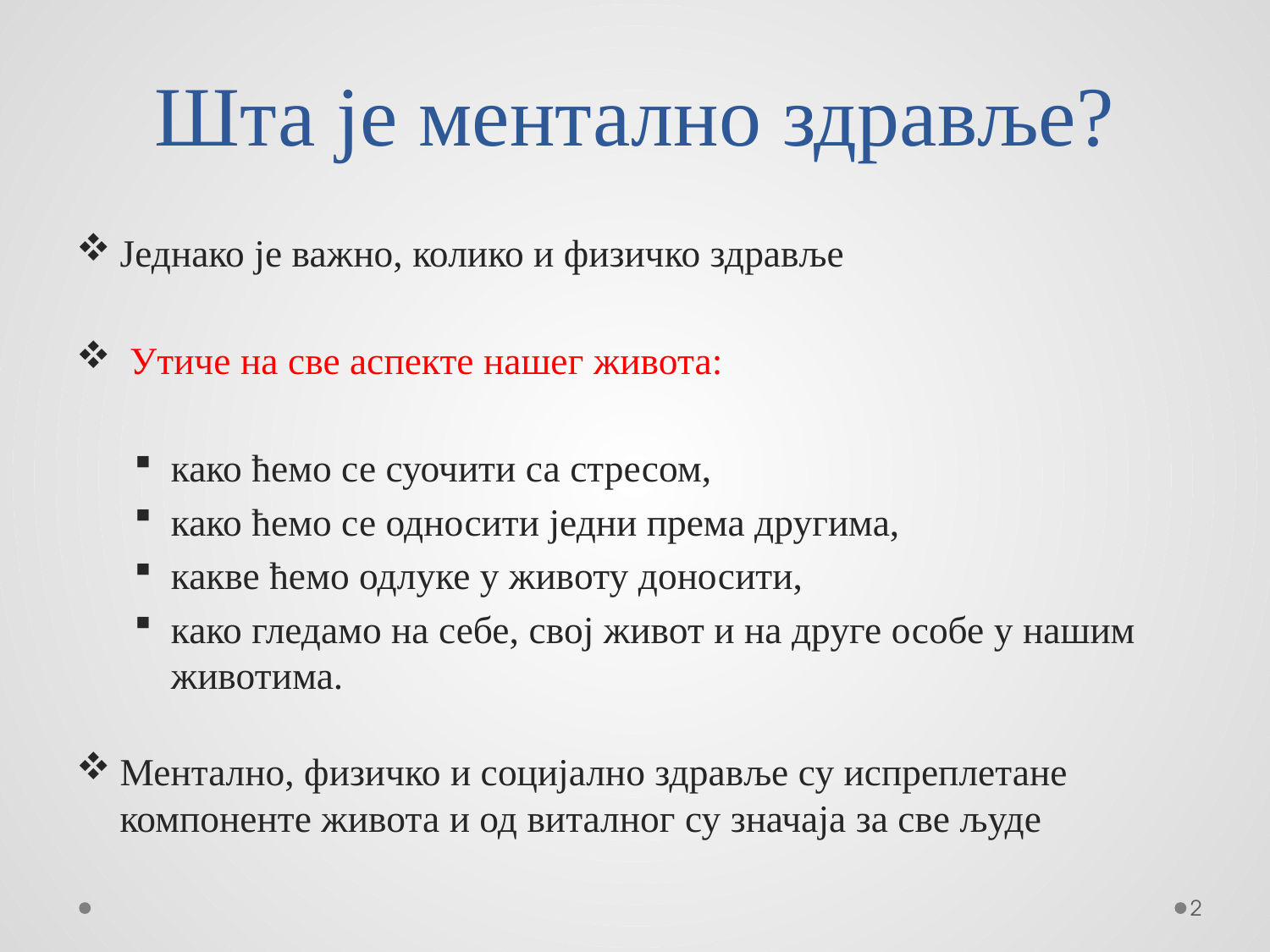

# Шта је ментално здравље?
Jеднако је важно, колико и физичко здравље

 Утиче на све аспекте нашег живота:

како ћемо се суочити са стресом,
како ћемо се односити једни према другима,
какве ћемо одлуке у животу доносити,
како гледамо на себе, свој живот и на друге особе у нашим животима.
Ментално, физичко и социјално здравље су испреплетане компоненте живота и од виталног су значаја за све људе

2